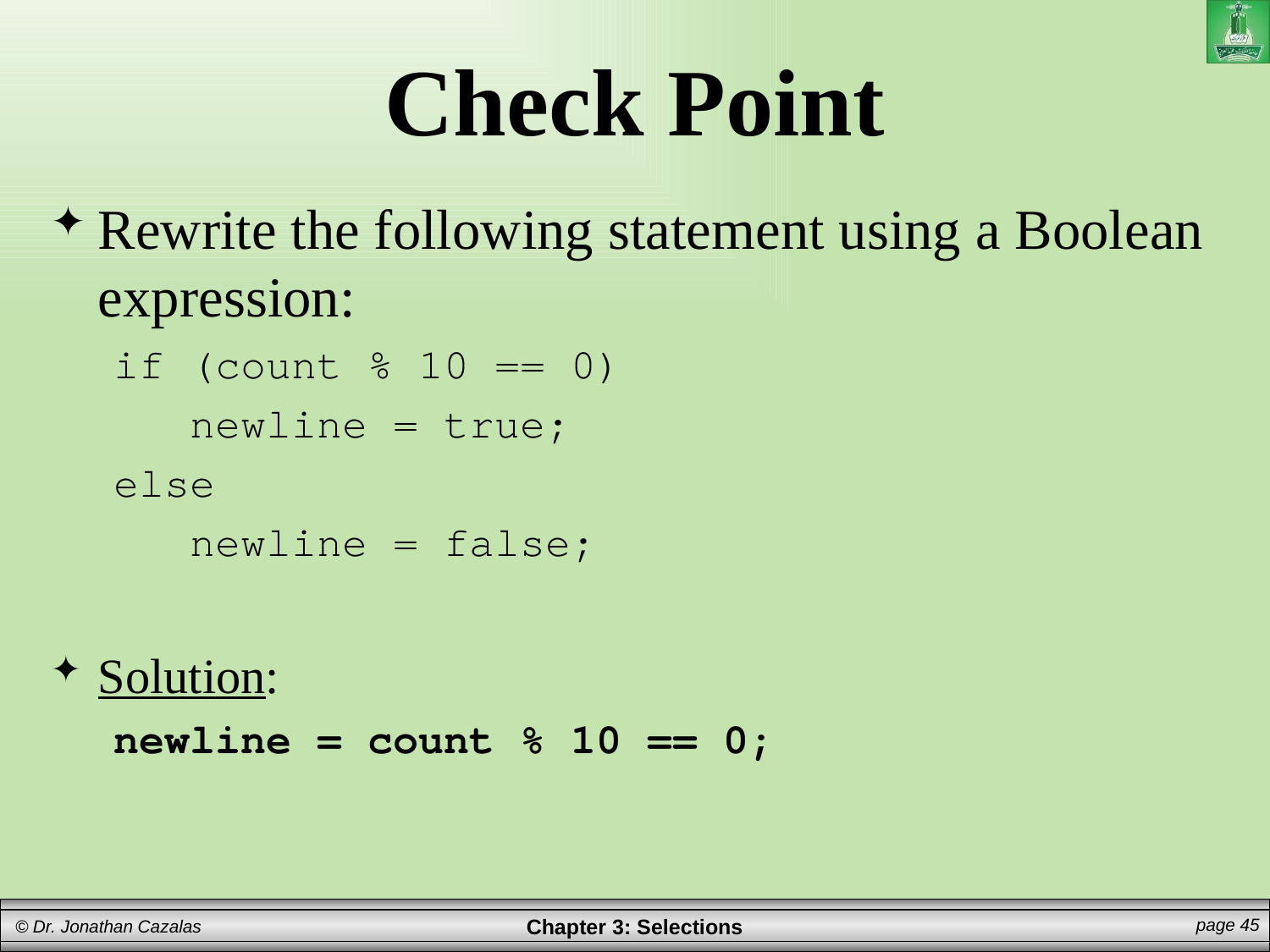

# Check Point
Rewrite the following statement using a Boolean expression:
if (count % 10 == 0)
   newline = true;
else
   newline = false;

Solution:
newline = count % 10 == 0;